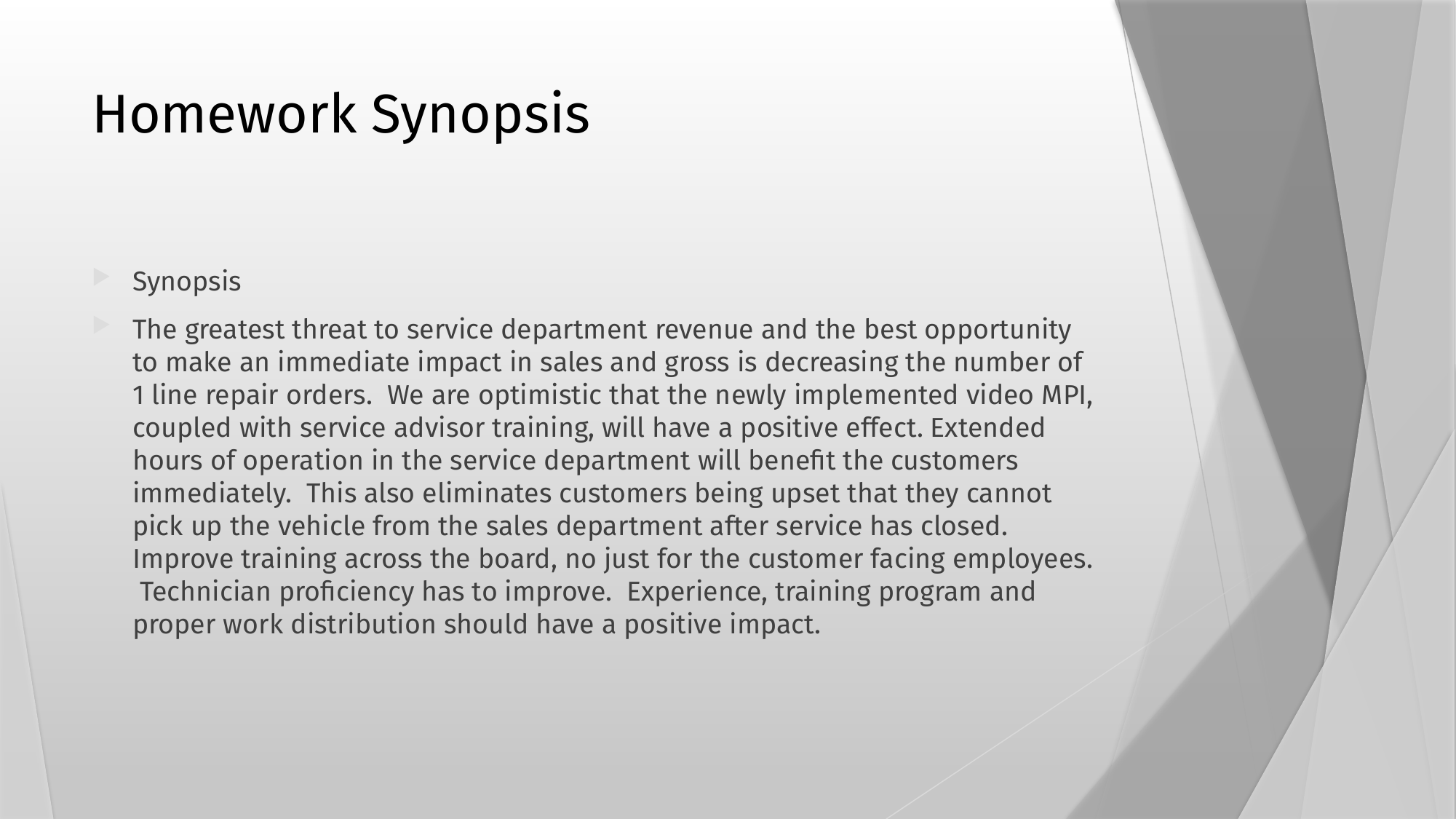

# Homework Synopsis
Synopsis
The greatest threat to service department revenue and the best opportunity to make an immediate impact in sales and gross is decreasing the number of 1 line repair orders.  We are optimistic that the newly implemented video MPI, coupled with service advisor training, will have a positive effect. Extended hours of operation in the service department will benefit the customers immediately.  This also eliminates customers being upset that they cannot pick up the vehicle from the sales department after service has closed.  Improve training across the board, no just for the customer facing employees.  Technician proficiency has to improve.  Experience, training program and proper work distribution should have a positive impact.